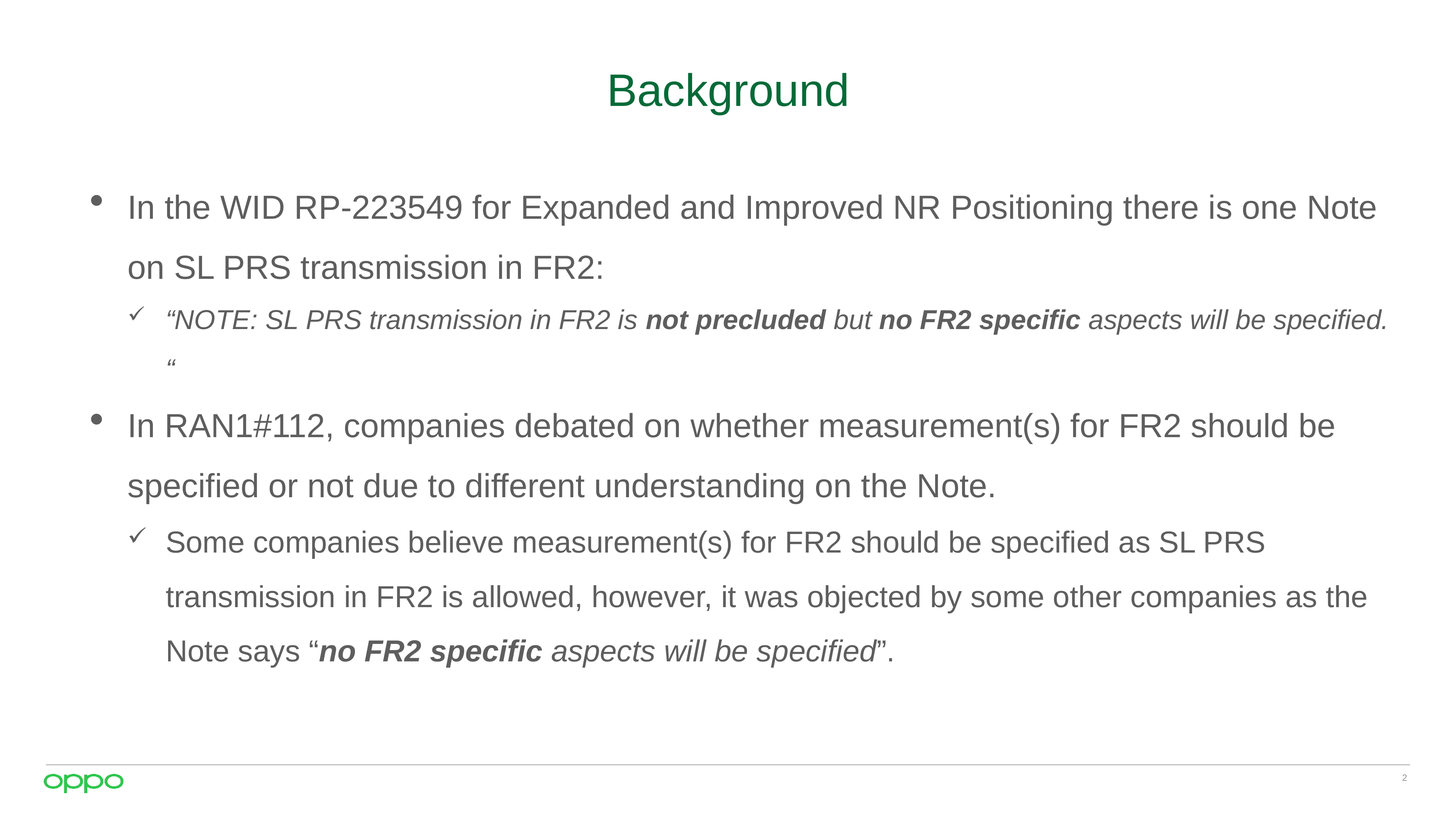

# Background
In the WID RP-223549 for Expanded and Improved NR Positioning there is one Note on SL PRS transmission in FR2:
“NOTE: SL PRS transmission in FR2 is not precluded but no FR2 specific aspects will be specified. “
In RAN1#112, companies debated on whether measurement(s) for FR2 should be specified or not due to different understanding on the Note.
Some companies believe measurement(s) for FR2 should be specified as SL PRS transmission in FR2 is allowed, however, it was objected by some other companies as the Note says “no FR2 specific aspects will be specified”.